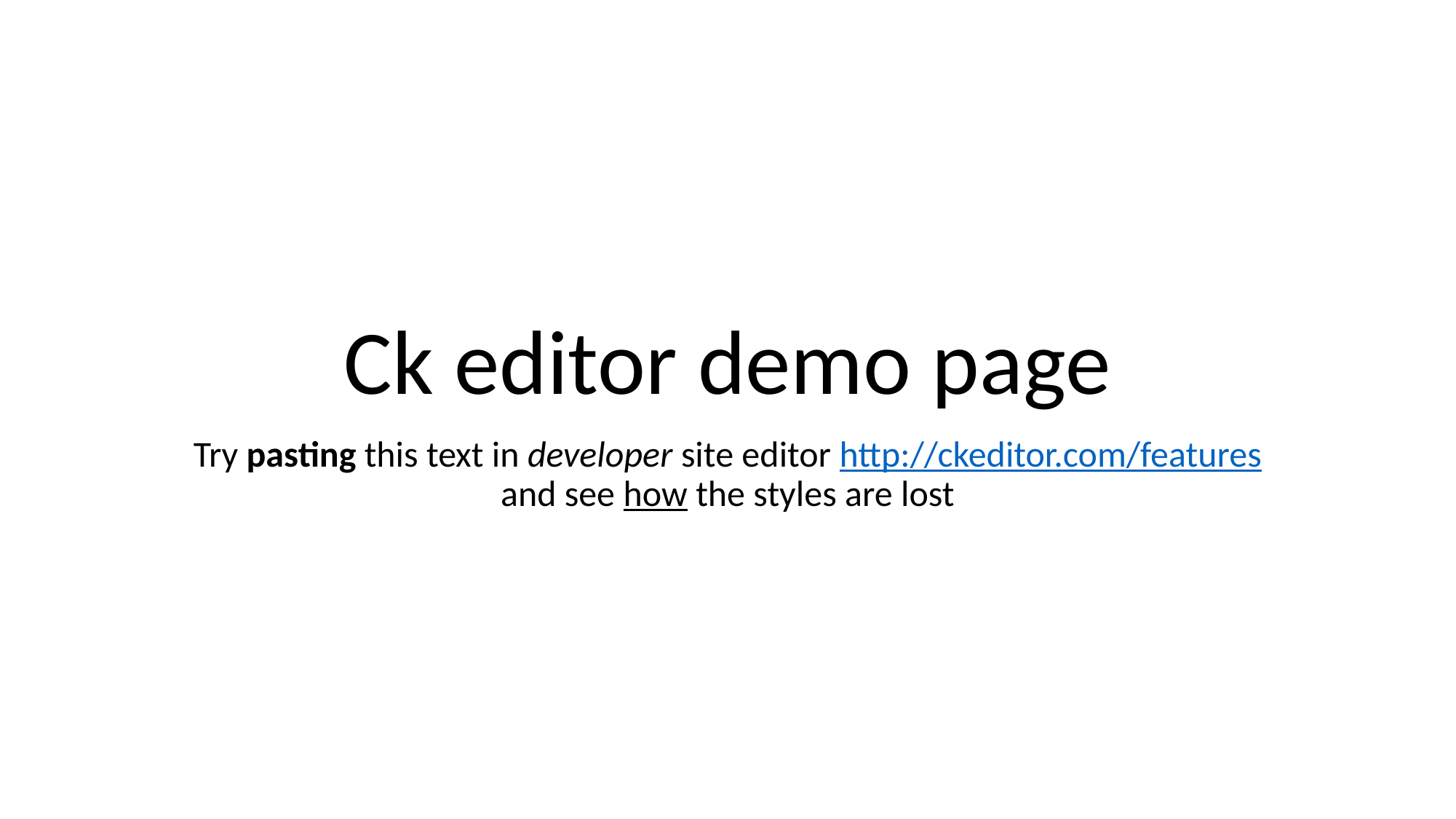

# Ck editor demo page
Try pasting this text in developer site editor http://ckeditor.com/features and see how the styles are lost